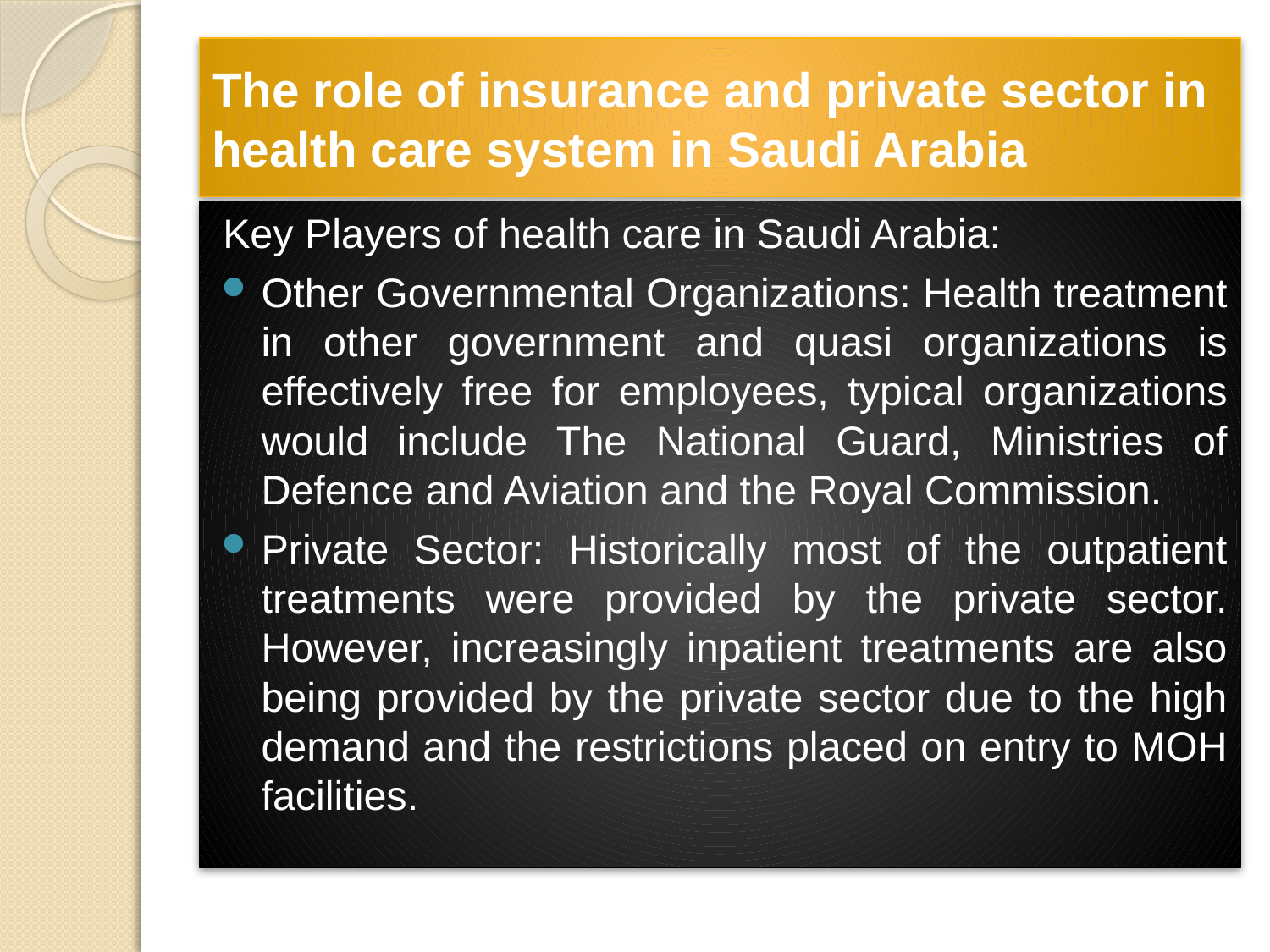

# The role of insurance and private sector in health care system in Saudi Arabia
Key Players of health care in Saudi Arabia:
Other Governmental Organizations: Health treatment in other government and quasi organizations is effectively free for employees, typical organizations would include The National Guard, Ministries of Defence and Aviation and the Royal Commission.
Private Sector: Historically most of the outpatient treatments were provided by the private sector. However, increasingly inpatient treatments are also being provided by the private sector due to the high demand and the restrictions placed on entry to MOH facilities.